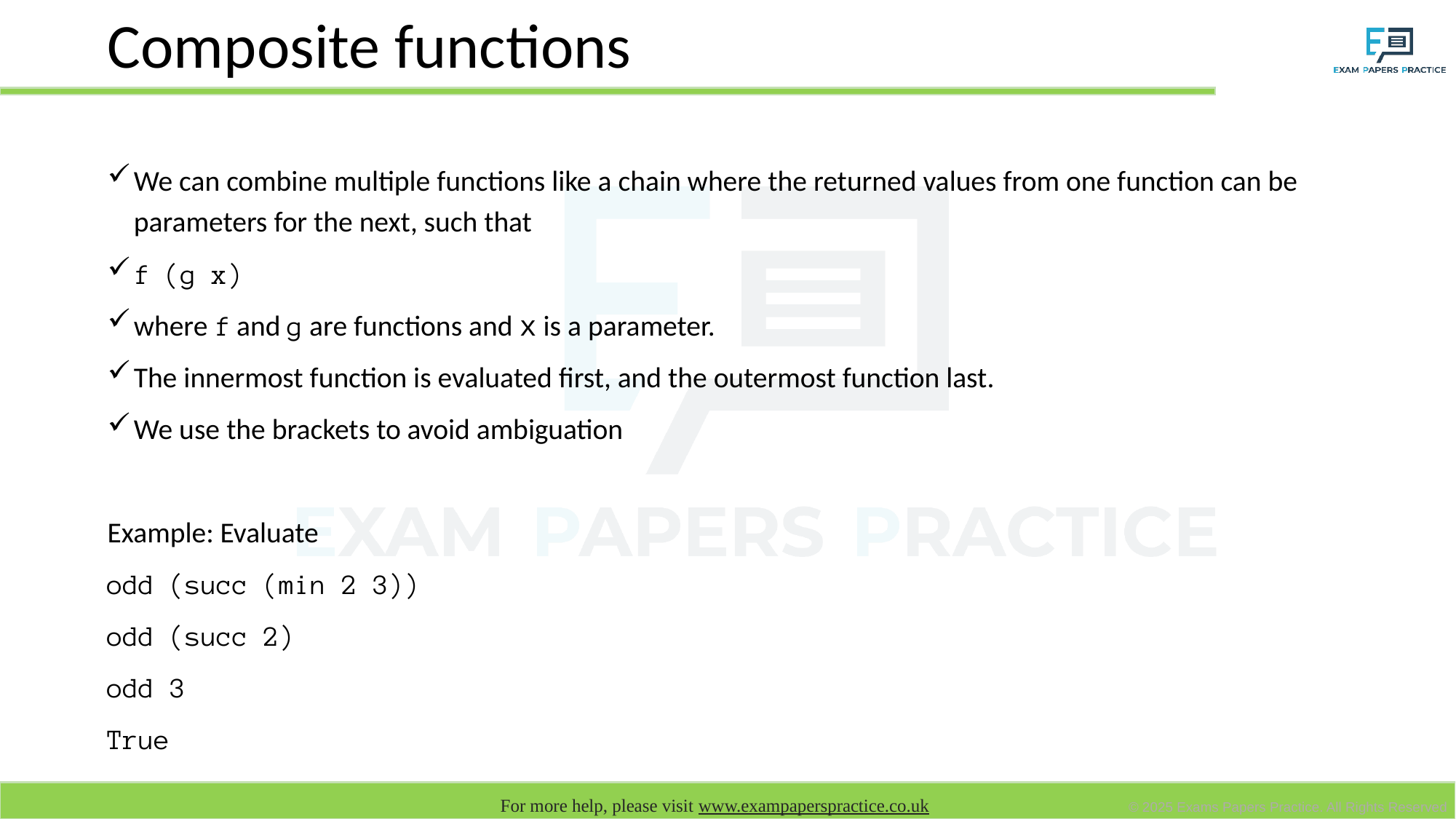

# Composite functions
We can combine multiple functions like a chain where the returned values from one function can be parameters for the next, such that
f (g x)
where f and g are functions and x is a parameter.
The innermost function is evaluated first, and the outermost function last.
We use the brackets to avoid ambiguation

Example: Evaluate
odd (succ (min 2 3))
odd (succ 2)
odd 3
True